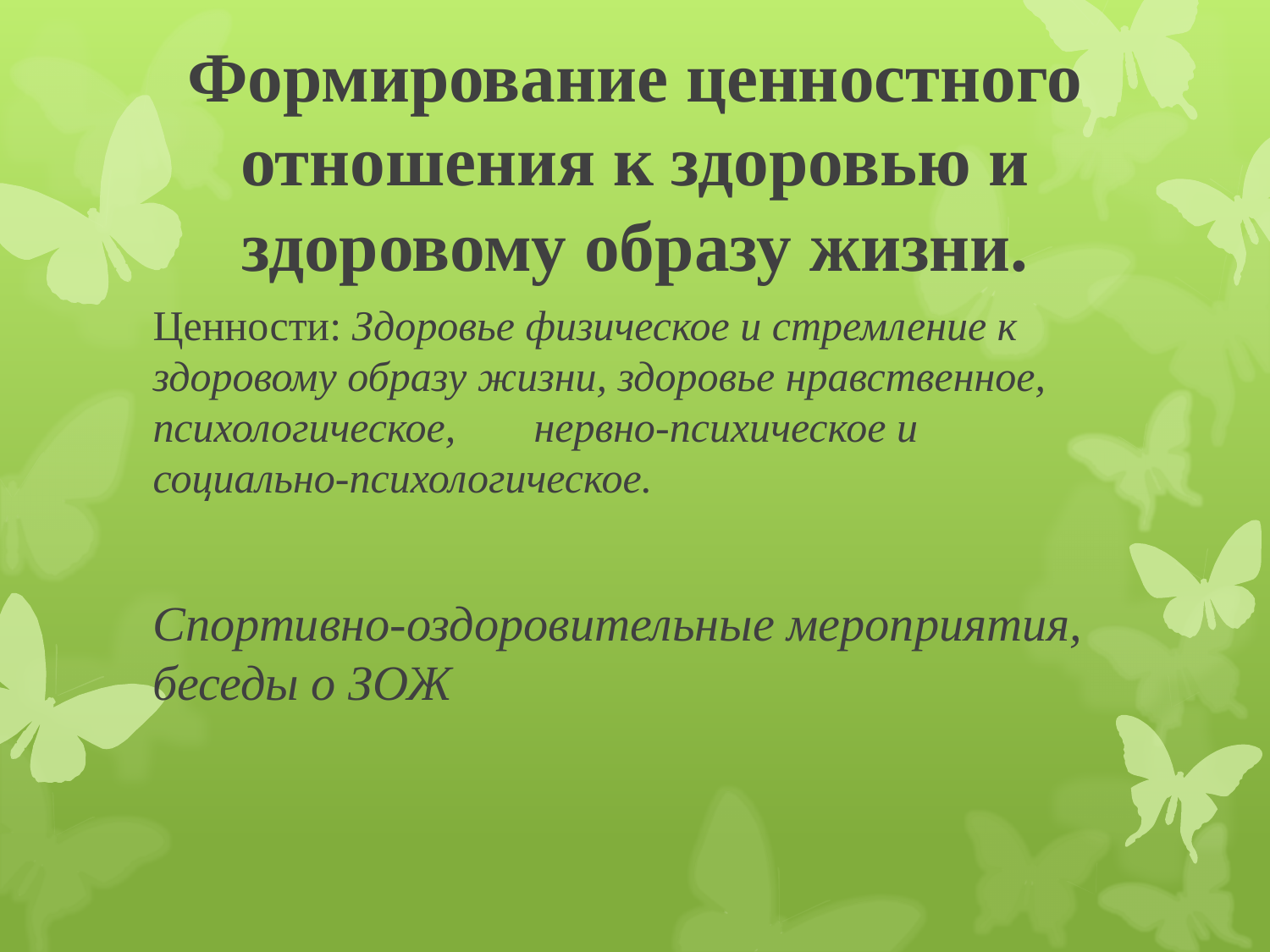

# Формирование ценностного отношения к здоровью и здоровому образу жизни.
Ценности: Здоровье физическое и стремление к здоровому образу жизни, здоровье нравственное, психологическое,	нервно-психическое и социально-психологическое.

Спортивно-оздоровительные мероприятия, беседы о ЗОЖ